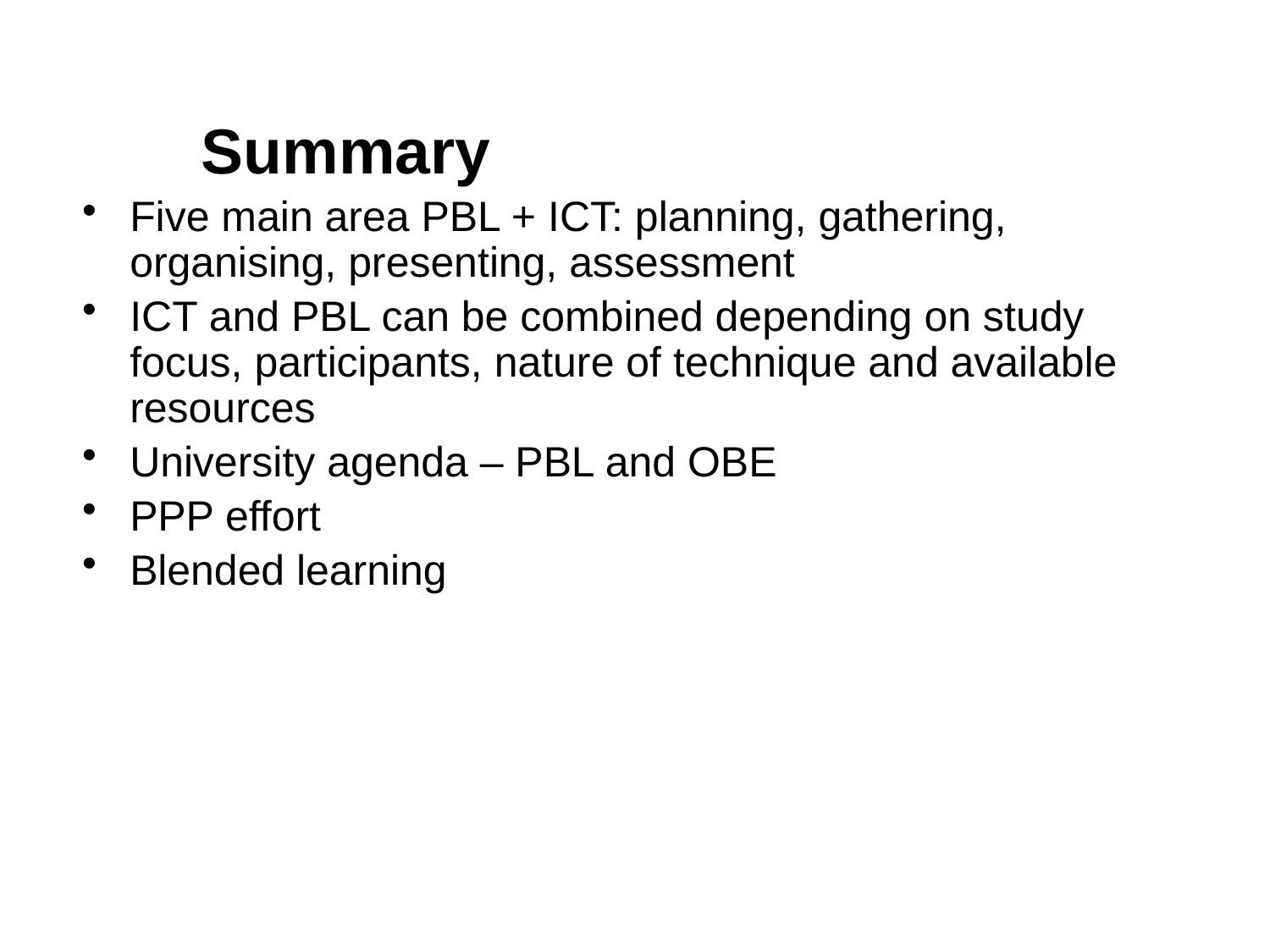

# Summary
Five main area PBL + ICT: planning, gathering, organising, presenting, assessment
ICT and PBL can be combined depending on study focus, participants, nature of technique and available resources
University agenda – PBL and OBE
PPP effort
Blended learning